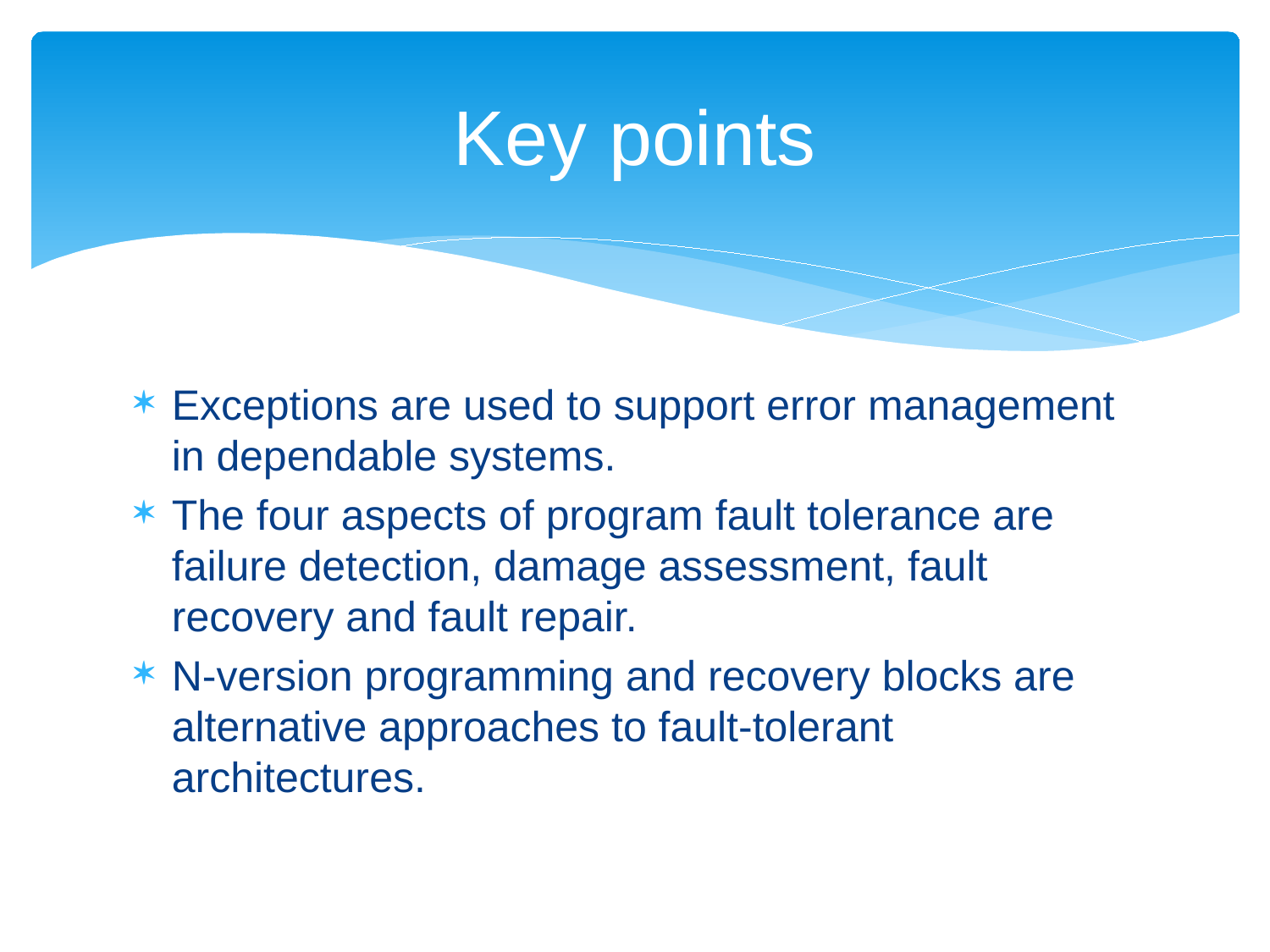

# Key points
Exceptions are used to support error management in dependable systems.
The four aspects of program fault tolerance are failure detection, damage assessment, fault recovery and fault repair.
N-version programming and recovery blocks are alternative approaches to fault-tolerant architectures.